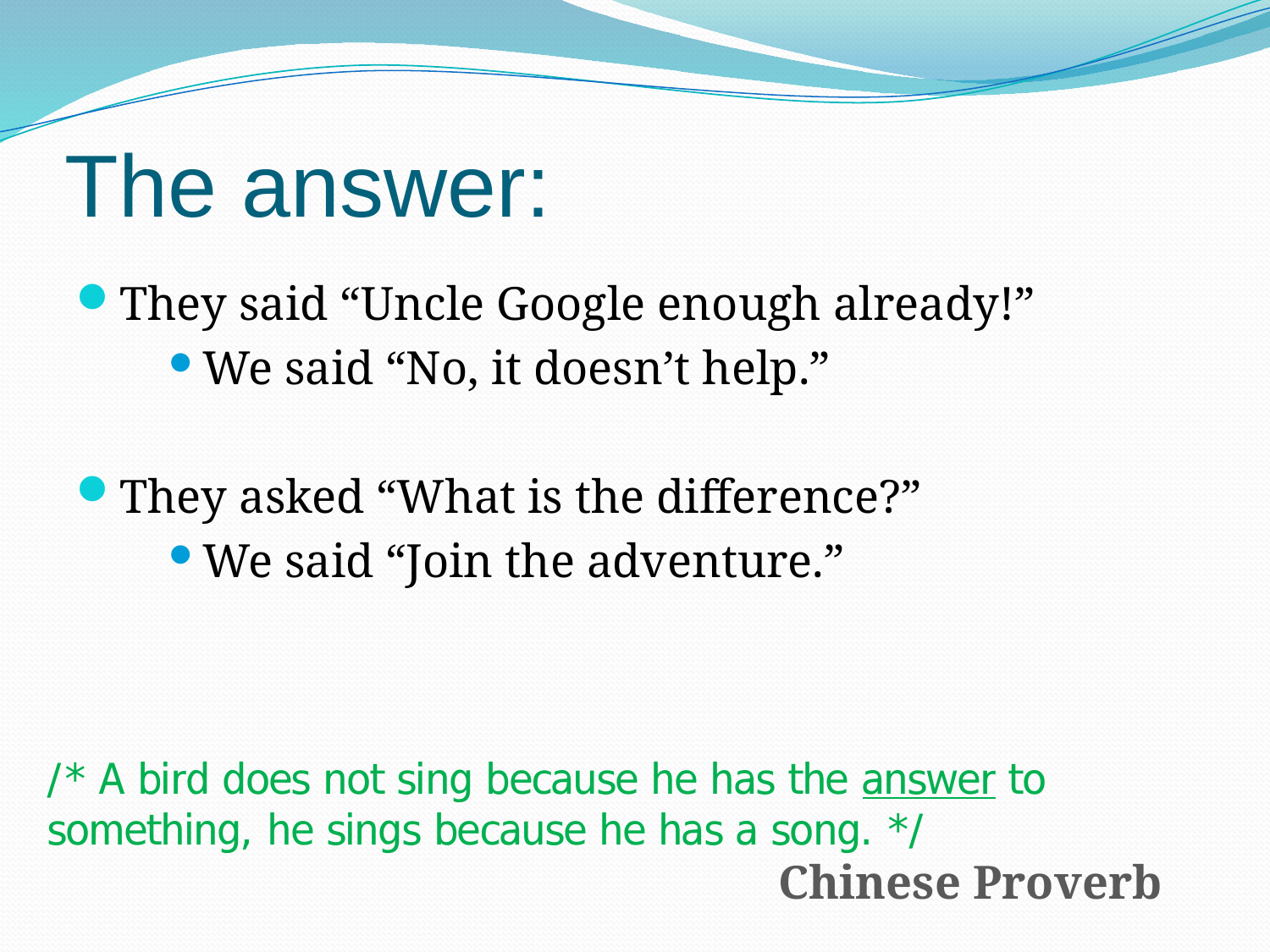

# The answer:
They said “Uncle Google enough already!”
We said “No, it doesn’t help.”

They asked “What is the difference?”
We said “Join the adventure.”

/* A bird does not sing because he has the answer to  something, he sings because he has a song. */
Chinese Proverb